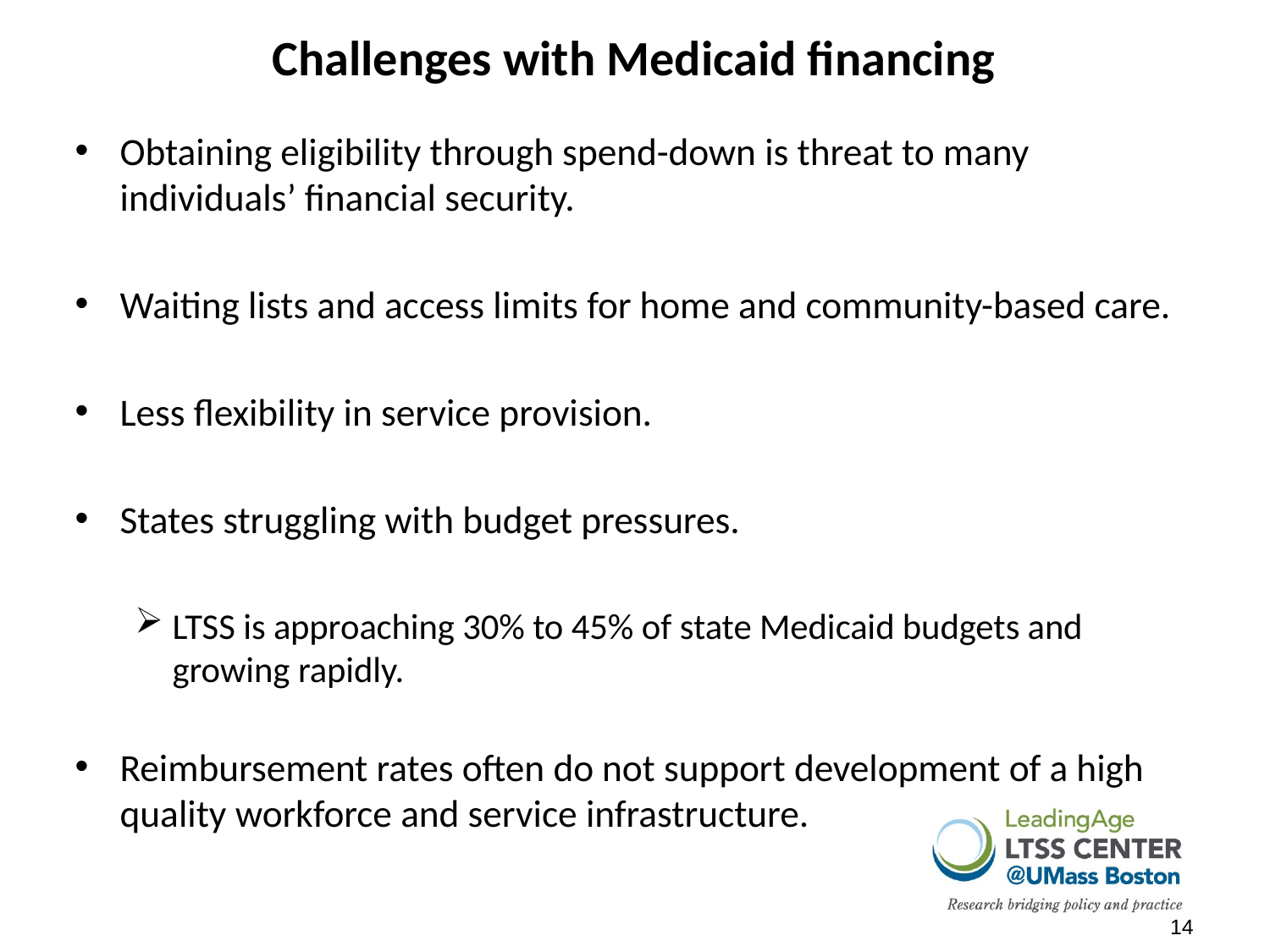

# Challenges with Medicaid financing
Obtaining eligibility through spend-down is threat to many individuals’ financial security.

Waiting lists and access limits for home and community-based care.

Less flexibility in service provision.

States struggling with budget pressures.

LTSS is approaching 30% to 45% of state Medicaid budgets and growing rapidly.

Reimbursement rates often do not support development of a high quality workforce and service infrastructure.

14